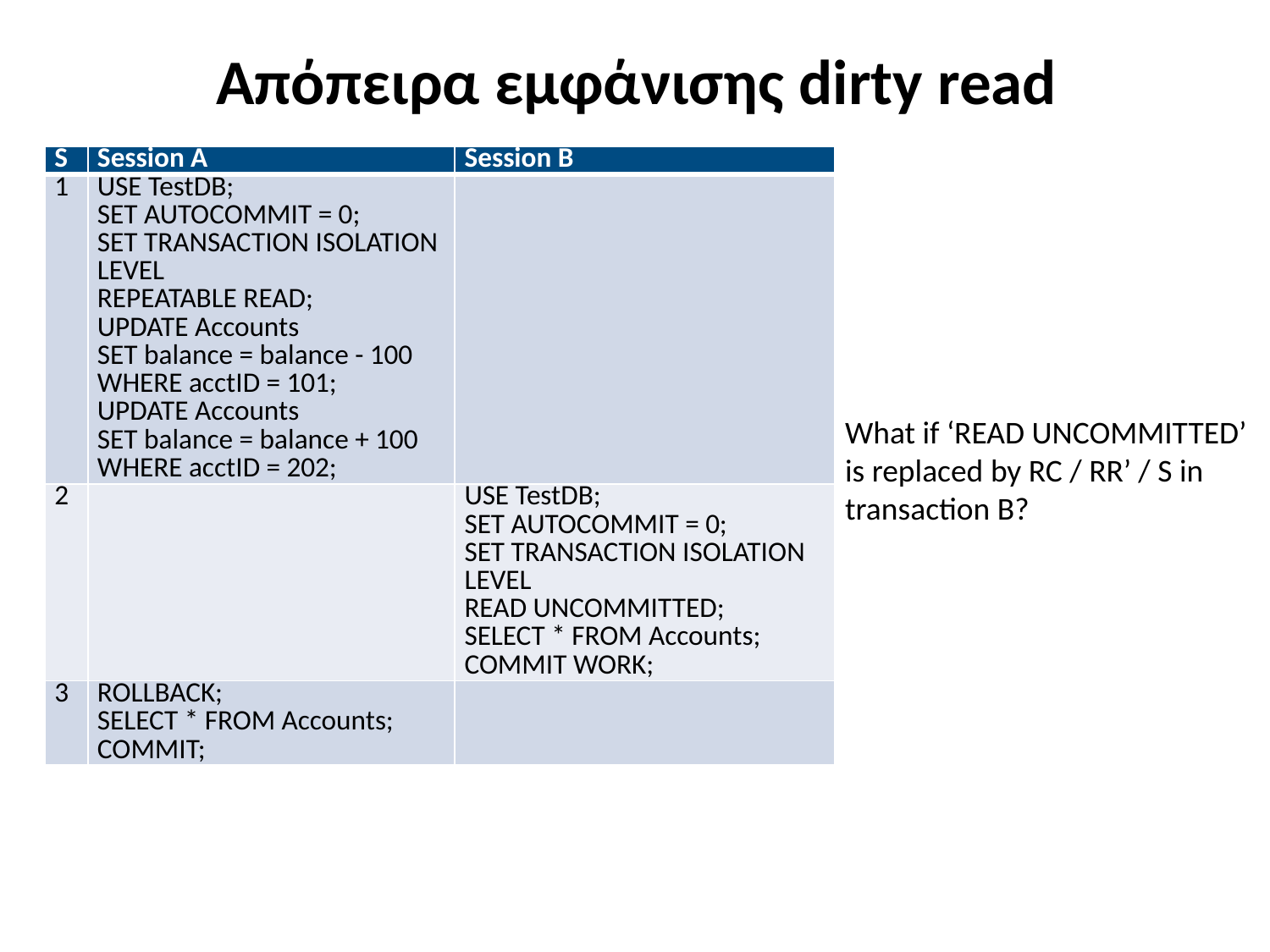

# Απόπειρα εμφάνισης dirty read
| S | Session A | Session B |
| --- | --- | --- |
| 1 | USE TestDB; SET AUTOCOMMIT = 0; SET TRANSACTION ISOLATION LEVEL REPEATABLE READ; UPDATE Accounts SET balance = balance - 100 WHERE acctID = 101; UPDATE Accounts SET balance = balance + 100 WHERE acctID = 202; |  |
| 2 |  | USE TestDB; SET AUTOCOMMIT = 0; SET TRANSACTION ISOLATION LEVEL READ UNCOMMITTED; SELECT \* FROM Accounts; COMMIT WORK; |
| 3 | ROLLBACK; SELECT \* FROM Accounts; COMMIT; |  |
What if ‘READ UNCOMMITTED’ is replaced by RC / RR’ / S in transaction B?